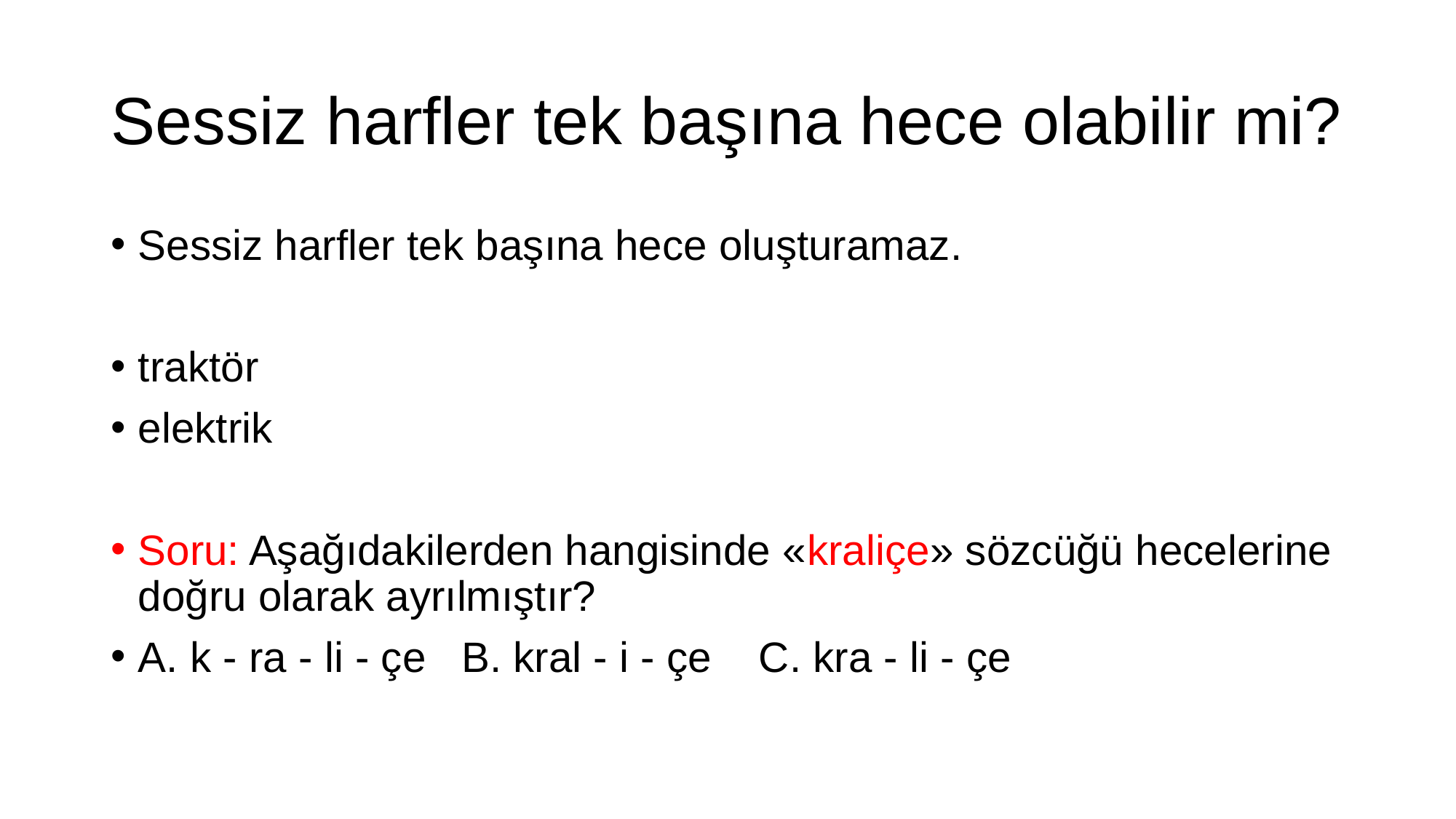

# Sessiz harfler tek başına hece olabilir mi?
Sessiz harfler tek başına hece oluşturamaz.

traktör
elektrik

Soru: Aşağıdakilerden hangisinde «kraliçe» sözcüğü hecelerine doğru olarak ayrılmıştır?
A. k - ra - li - çe   B. kral - i - çe    C. kra - li - çe